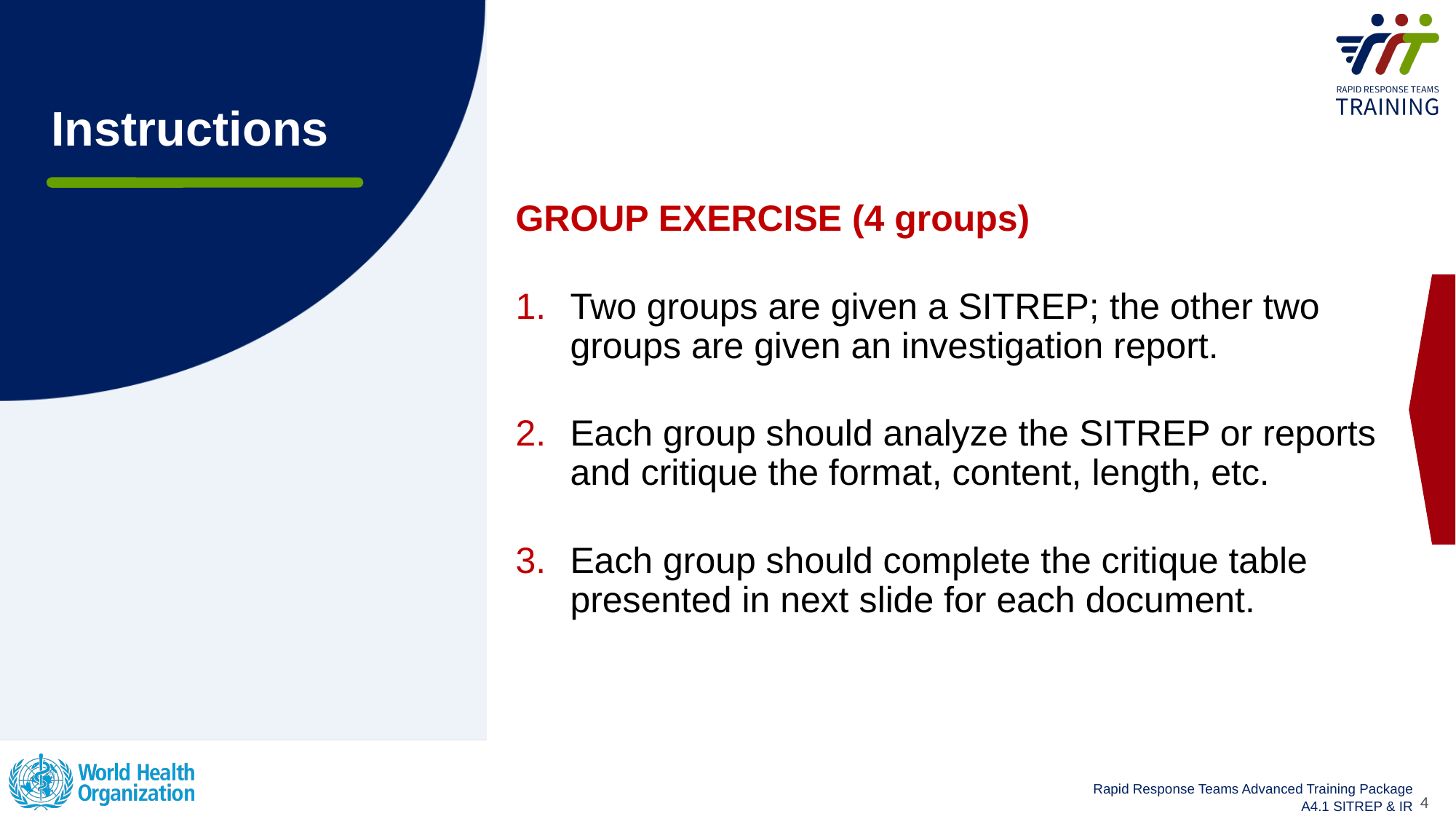

Instructions
GROUP EXERCISE (4 groups)

Two groups are given a SITREP; the other two groups are given an investigation report.

Each group should analyze the SITREP or reports and critique the format, content, length, etc.

Each group should complete the critique table presented in next slide for each document.
4